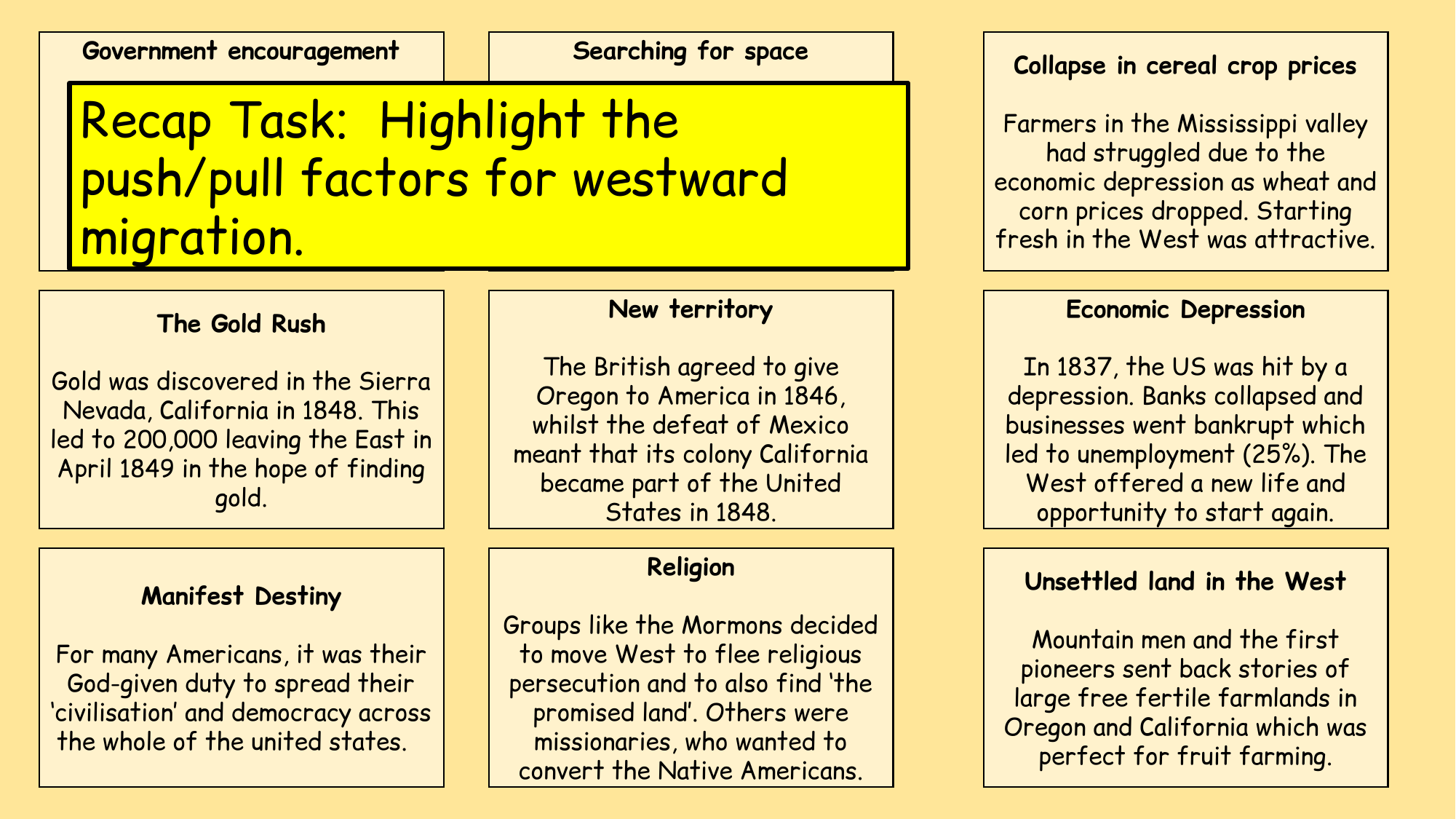

Government encouragement

In 1842, the US Government passed the Pre-emption Act, which allowed settlers to claim 140 acres of land and then purchase it for $1.25 per acre after a year.
Searching for space

As the Midwest became increasingly settled, some were attracted by the chance to settle on the new ‘frontier’ in the new open spaces of Oregon and California.
Collapse in cereal crop prices

Farmers in the Mississippi valley had struggled due to the economic depression as wheat and corn prices dropped. Starting fresh in the West was attractive.
Recap Task:  Highlight the push/pull factors for westward migration.
The Gold Rush

Gold was discovered in the Sierra Nevada, California in 1848. This led to 200,000 leaving the East in April 1849 in the hope of finding gold.
New territory

The British agreed to give Oregon to America in 1846, whilst the defeat of Mexico meant that its colony California became part of the United States in 1848.
Economic Depression

In 1837, the US was hit by a depression. Banks collapsed and businesses went bankrupt which led to unemployment (25%). The West offered a new life and opportunity to start again.
Manifest Destiny

For many Americans, it was their God-given duty to spread their ‘civilisation’ and democracy across the whole of the united states.
Religion

Groups like the Mormons decided to move West to flee religious persecution and to also find ‘the promised land’. Others were missionaries, who wanted to convert the Native Americans.
Unsettled land in the West

Mountain men and the first pioneers sent back stories of large free fertile farmlands in Oregon and California which was perfect for fruit farming.